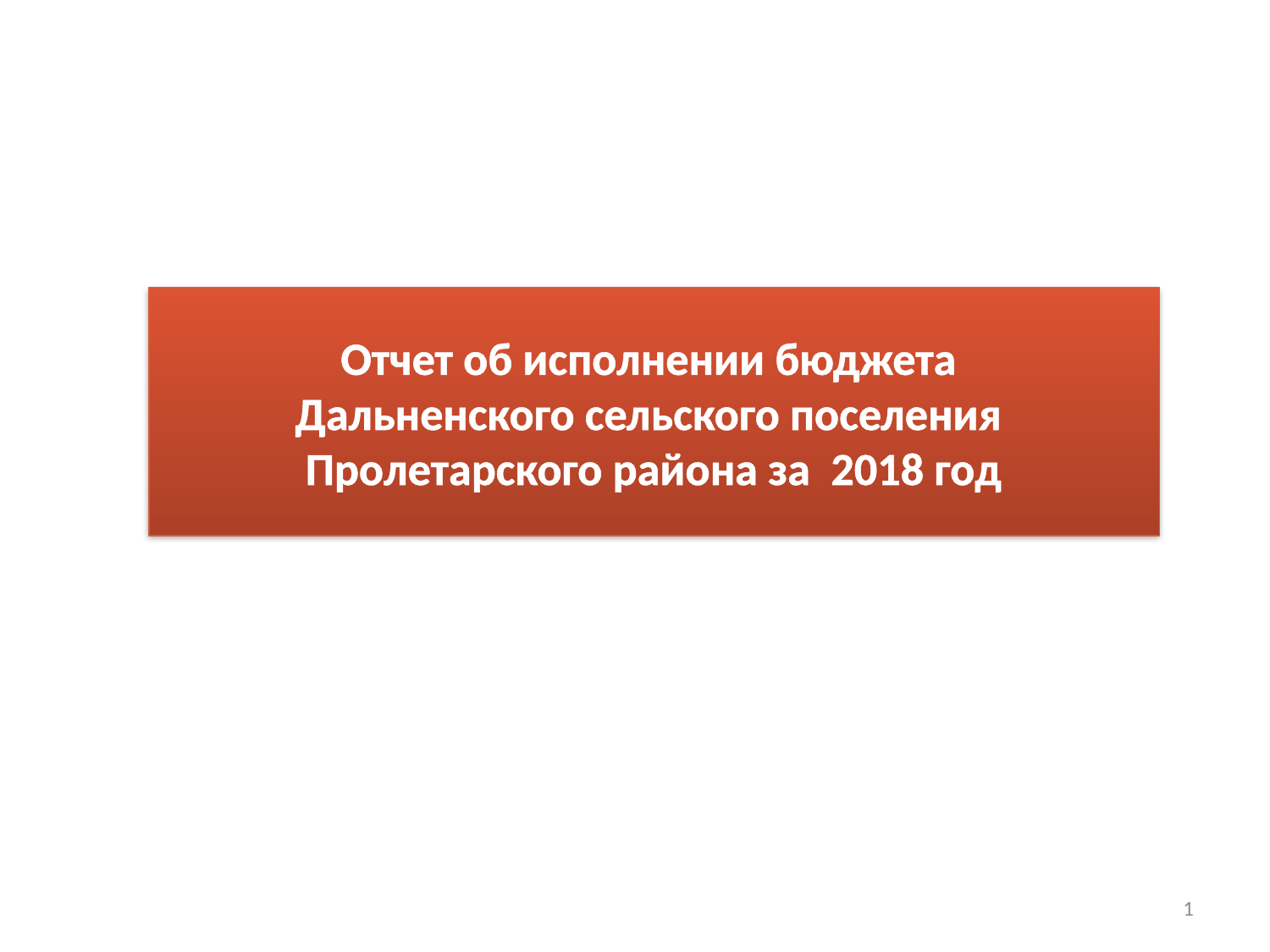

# Отчет об исполнении бюджета Дальненского сельского поселения Пролетарского района за  2018 год
1